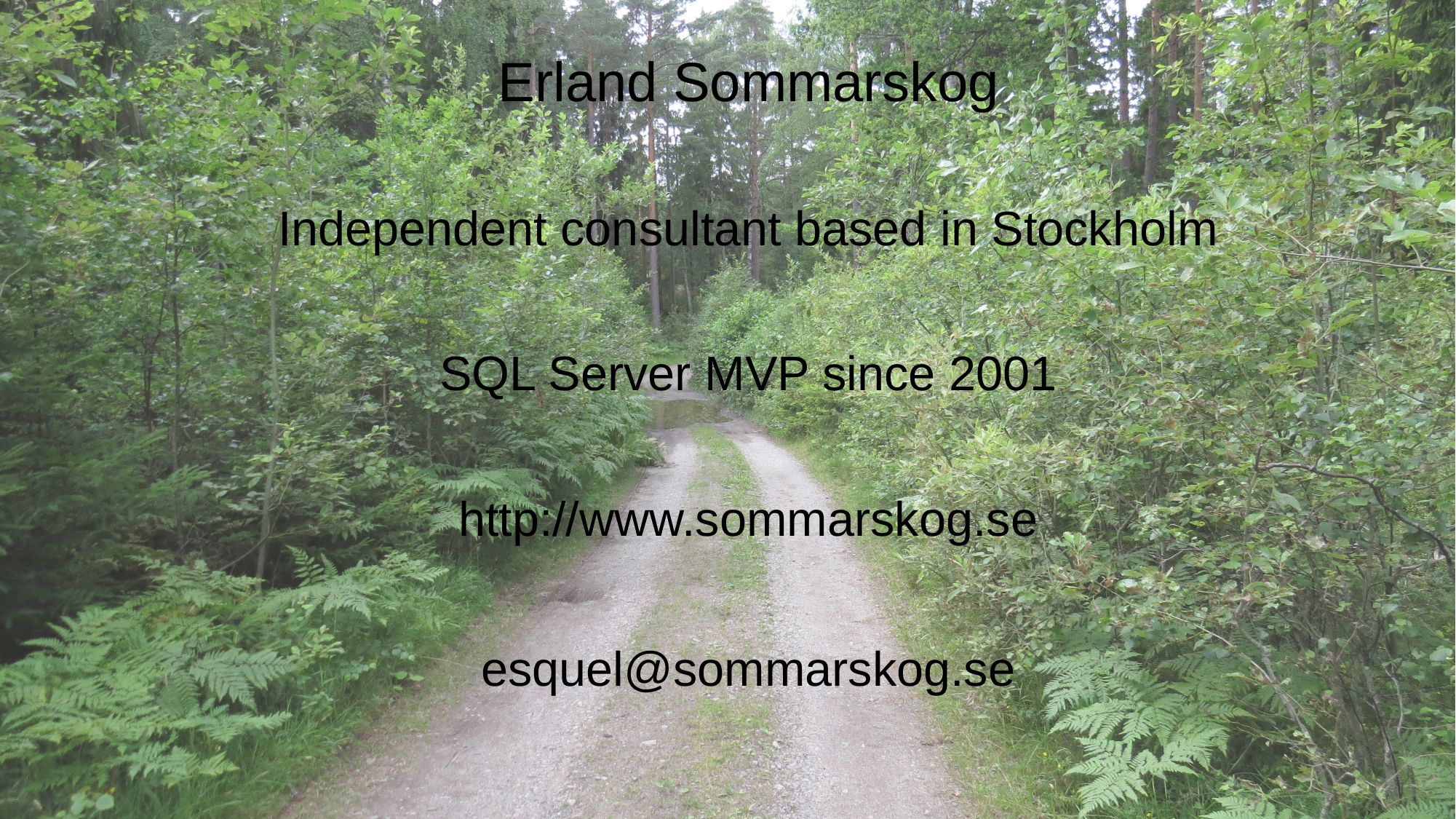

# Erland Sommarskog
Independent consultant based in Stockholm
SQL Server MVP since 2001
http://www.sommarskog.se
esquel@sommarskog.se